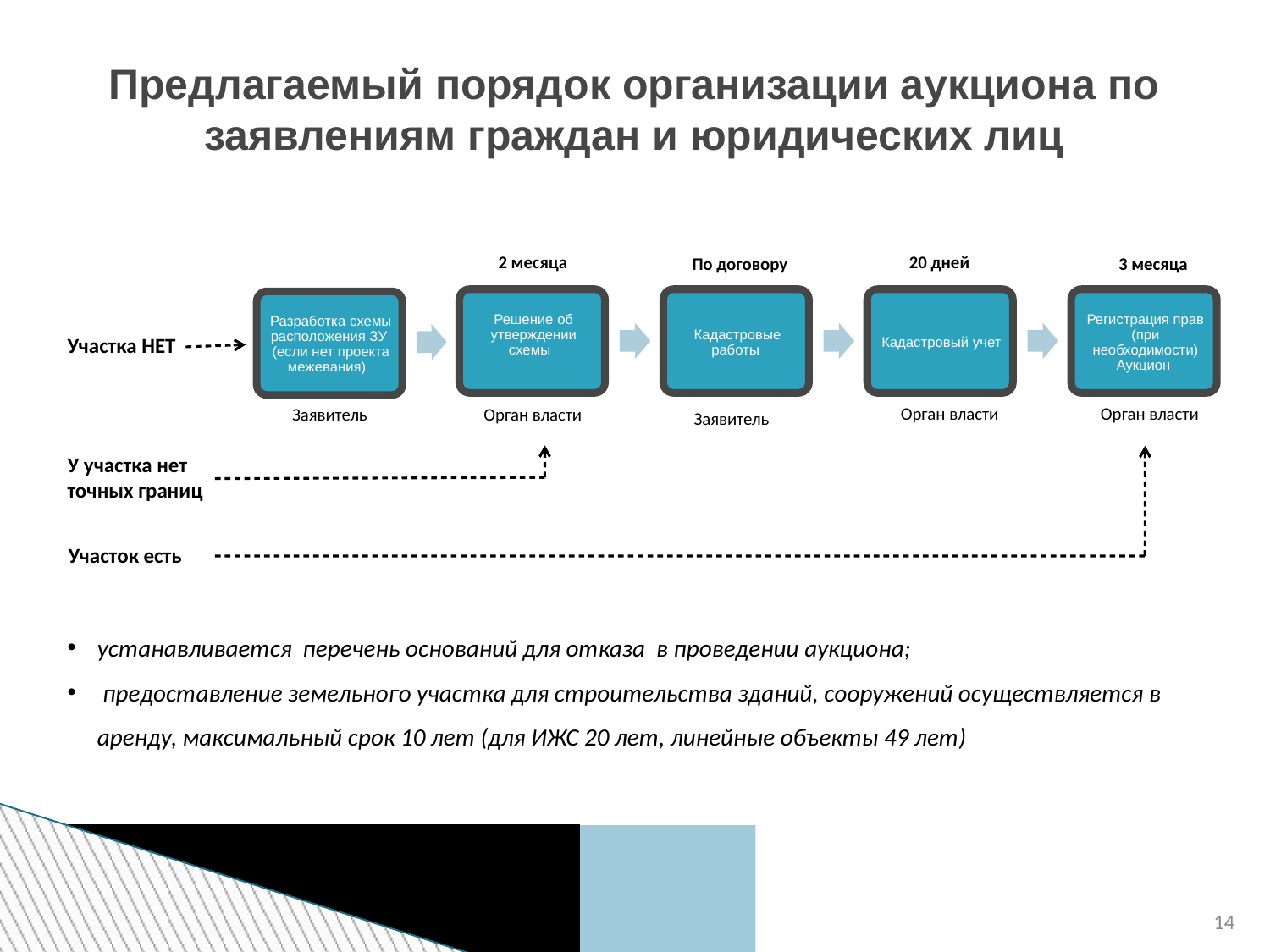

Предлагаемый порядок организации аукциона по заявлениям граждан и юридических лиц
2 месяца
20 дней
По договору
3 месяца
Решение об утверждении схемы   предварительном
Кадастровые работы
Кадастровый учет
Регистрация прав (при необходимости) Аукцион

Разработка схемы расположения ЗУ
(если нет проекта межевания)

Участка НЕТ

Заявитель
Заявитель
Орган власти
Орган власти
Орган власти
У участка нет точных границ

Участок есть

устанавливается  перечень оснований для отказа  в проведении аукциона;
 предоставление земельного участка для строительства зданий, сооружений осуществляется в аренду, максимальный срок 10 лет (для ИЖС 20 лет, линейные объекты 49 лет)

14